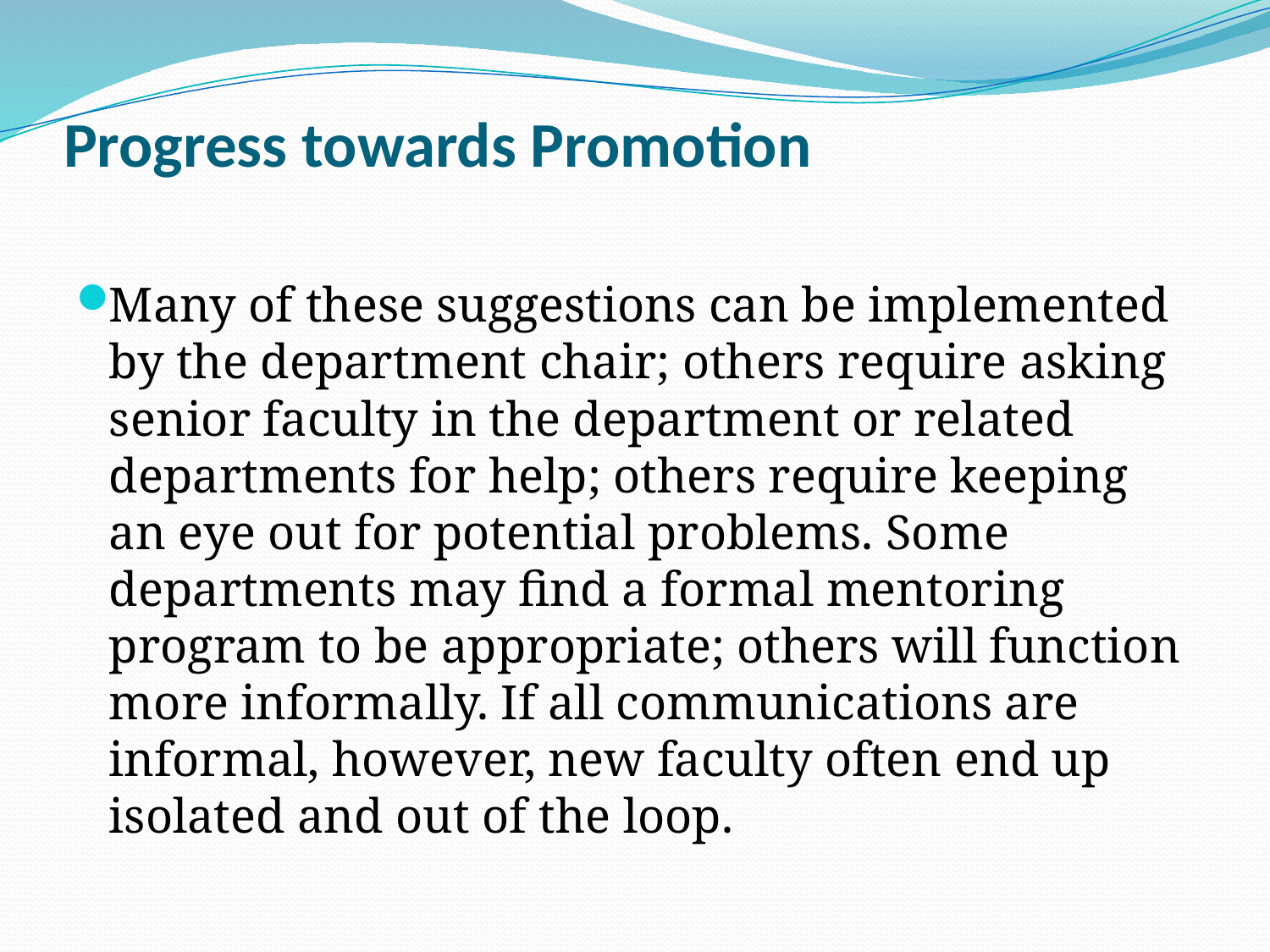

# Progress towards Promotion
Many of these suggestions can be implemented by the department chair; others require asking senior faculty in the department or related departments for help; others require keeping an eye out for potential problems. Some departments may find a formal mentoring program to be appropriate; others will function more informally. If all communications are informal, however, new faculty often end up isolated and out of the loop.